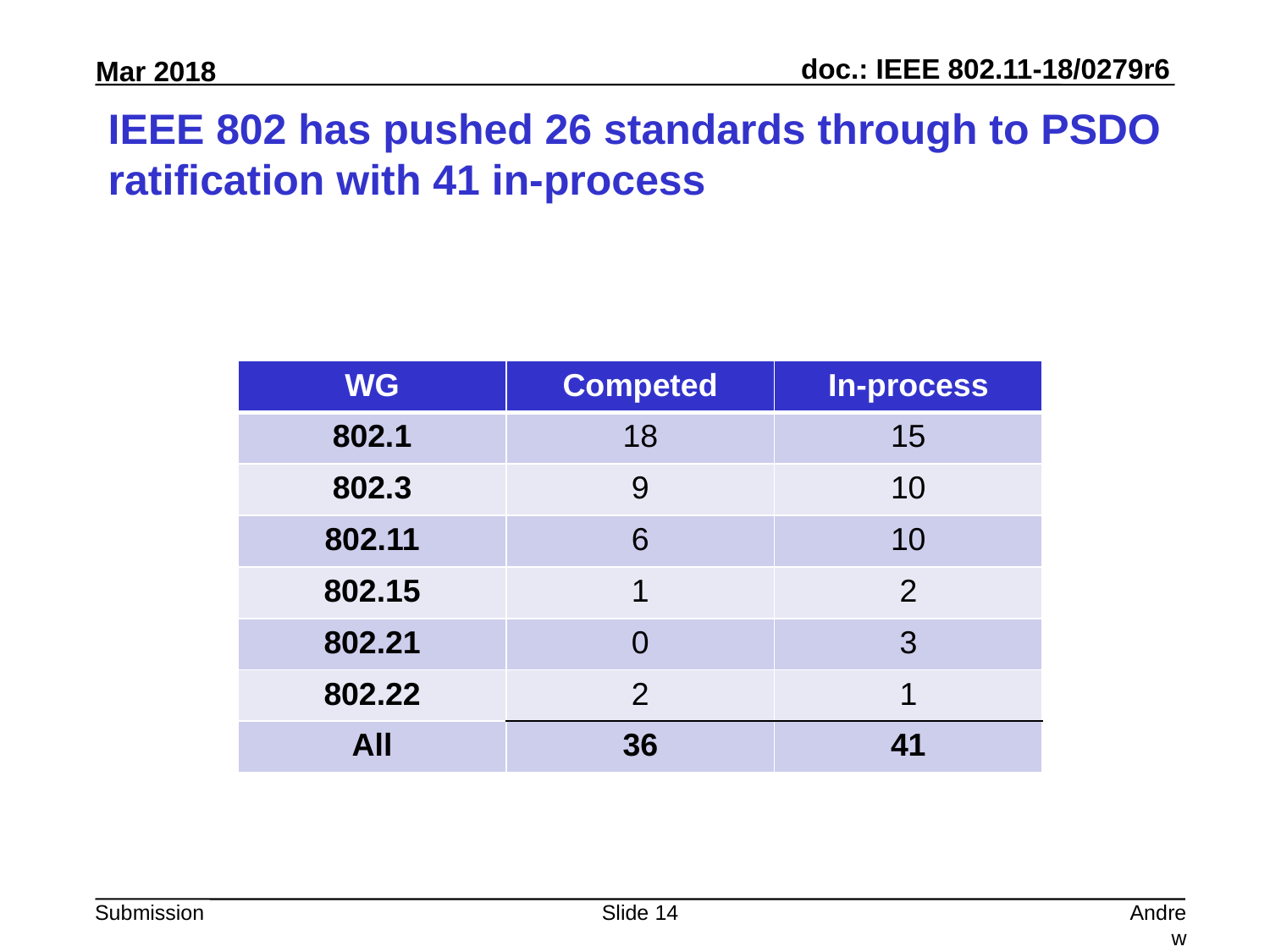

# IEEE 802 has pushed 26 standards through to PSDO ratification with 41 in-process
| WG | Competed | In-process |
| --- | --- | --- |
| 802.1 | 18 | 15 |
| 802.3 | 9 | 10 |
| 802.11 | 6 | 10 |
| 802.15 | 1 | 2 |
| 802.21 | 0 | 3 |
| 802.22 | 2 | 1 |
| All | 36 | 41 |
Slide 14
Andrew Myles, Cisco